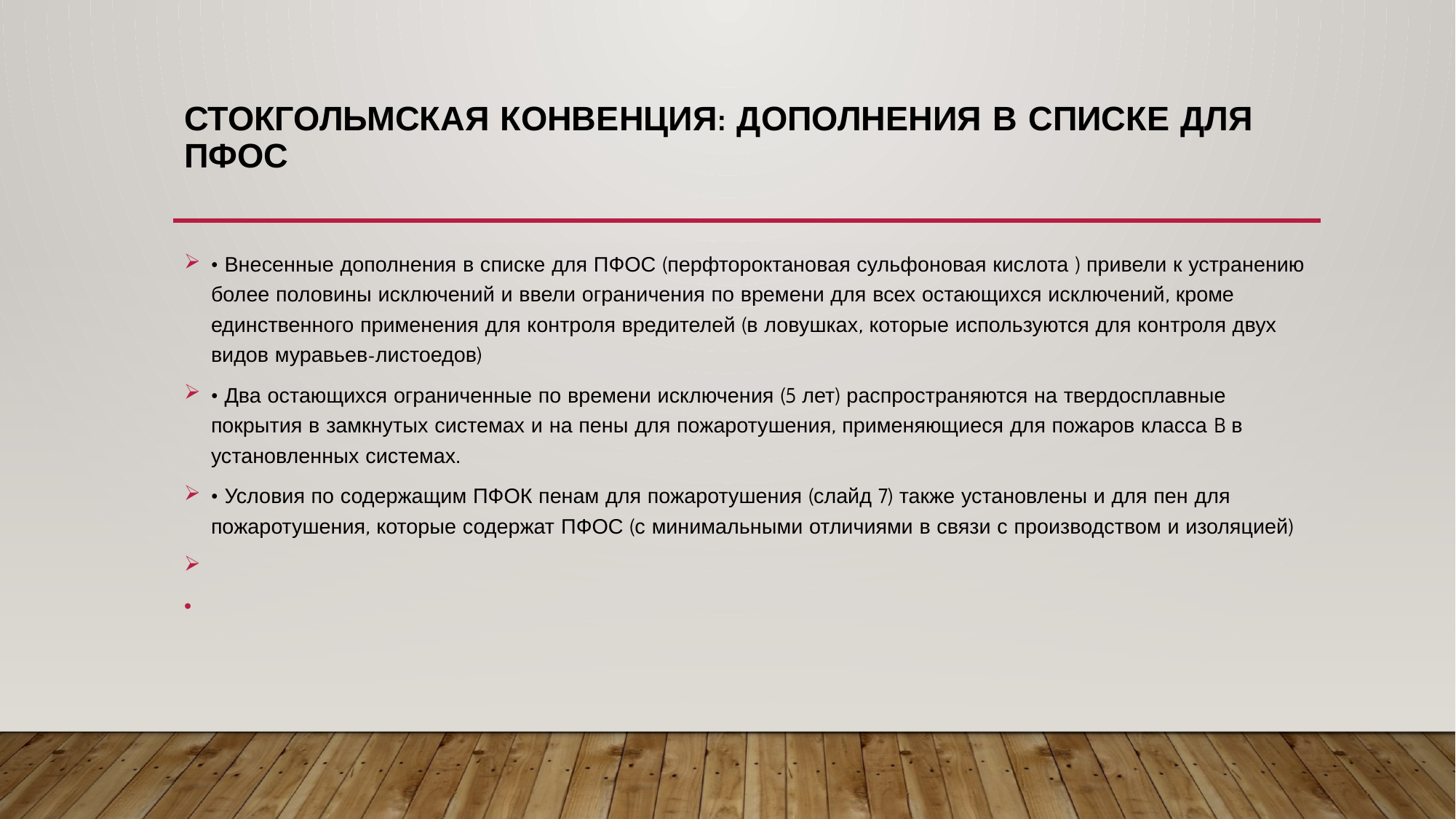

# Стокгольмская конвенция: Дополнения в списке для ПФОС
• Внесенные дополнения в списке для ПФОС (перфтороктановая сульфоновая кислота ) привели к устранению более половины исключений и ввели ограничения по времени для всех остающихся исключений, кроме единственного применения для контроля вредителей (в ловушках, которые используются для контроля двух видов муравьев-листоедов)
• Два остающихся ограниченные по времени исключения (5 лет) распространяются на твердосплавные покрытия в замкнутых системах и на пены для пожаротушения, применяющиеся для пожаров класса B в установленных системах.
• Условия по содержащим ПФОК пенам для пожаротушения (слайд 7) также установлены и для пен для пожаротушения, которые содержат ПФОС (с минимальными отличиями в связи с производством и изоляцией)